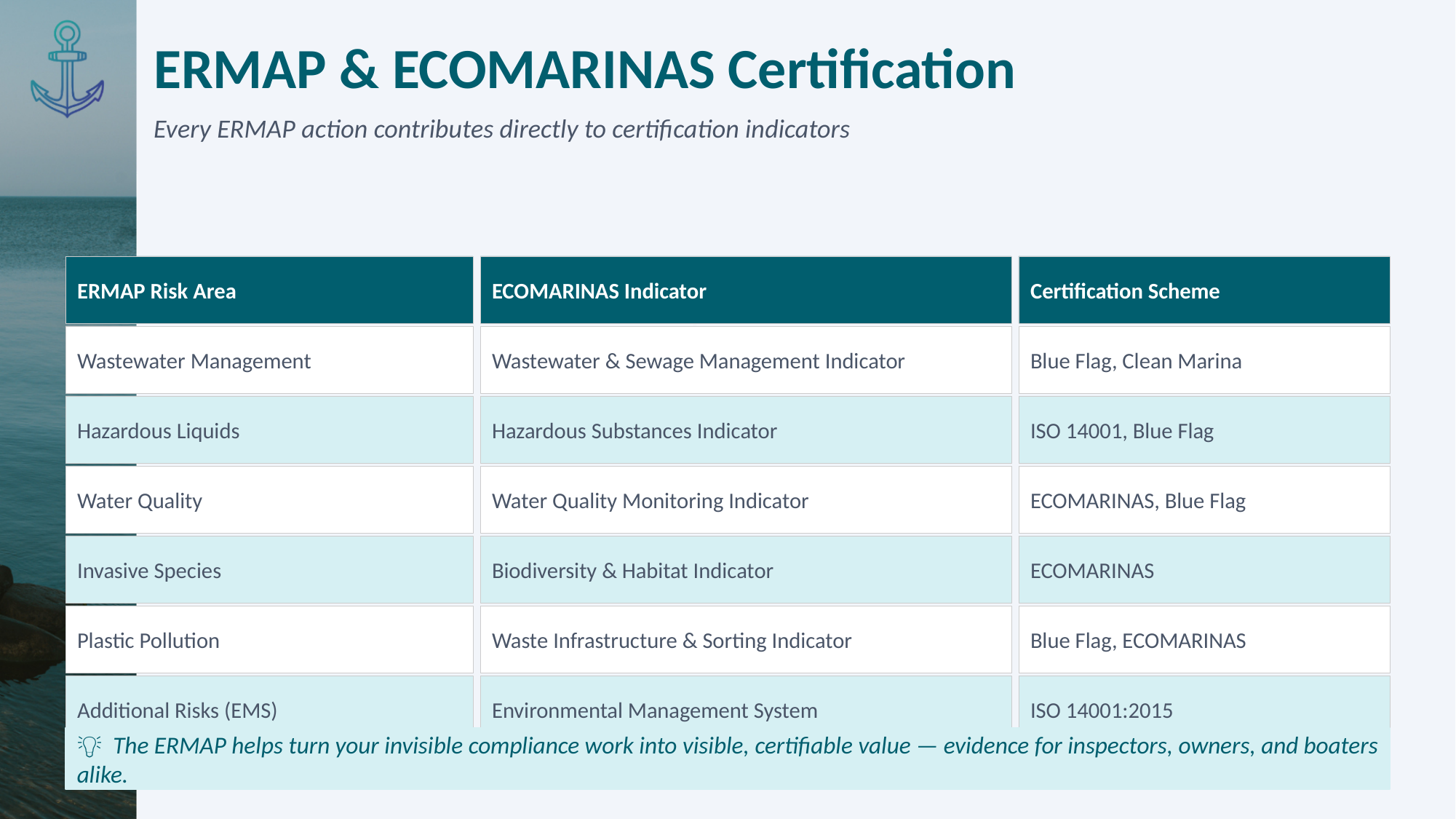

ERMAP & ECOMARINAS Certification
Every ERMAP action contributes directly to certification indicators

ERMAP Risk Area

ECOMARINAS Indicator

Certification Scheme

Wastewater Management

Wastewater & Sewage Management Indicator

Blue Flag, Clean Marina

Hazardous Liquids

Hazardous Substances Indicator

ISO 14001, Blue Flag

Water Quality

Water Quality Monitoring Indicator

ECOMARINAS, Blue Flag

Invasive Species

Biodiversity & Habitat Indicator

ECOMARINAS

Plastic Pollution

Waste Infrastructure & Sorting Indicator

Blue Flag, ECOMARINAS

Additional Risks (EMS)

Environmental Management System

ISO 14001:2015

💡  The ERMAP helps turn your invisible compliance work into visible, certifiable value — evidence for inspectors, owners, and boaters alike.